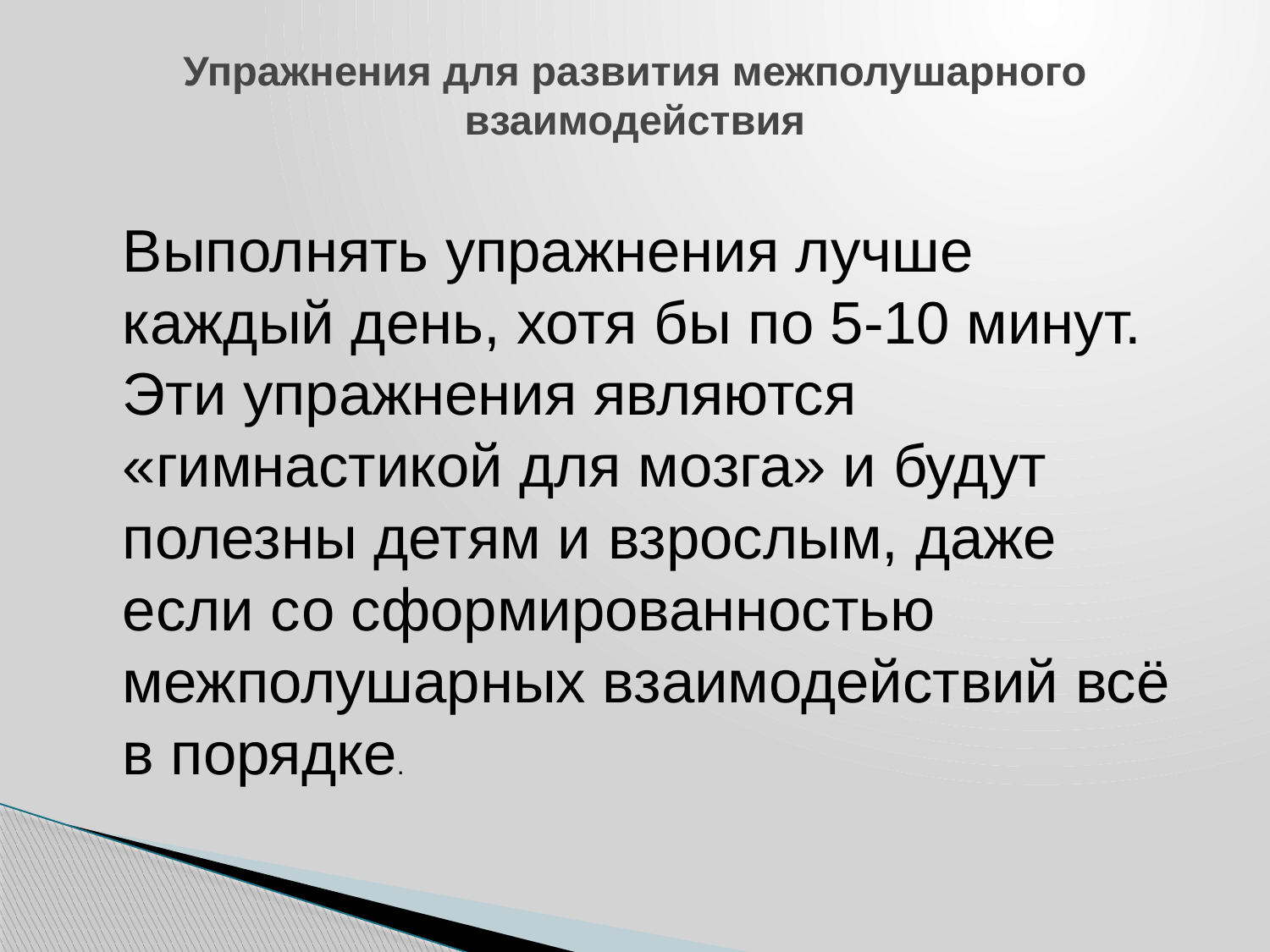

# Упражнения для развития межполушарного взаимодействия
	Выполнять упражнения лучше каждый день, хотя бы по 5-10 минут. Эти упражнения являются «гимнастикой для мозга» и будут полезны детям и взрослым, даже если со сформированностью межполушарных взаимодействий всё в порядке.